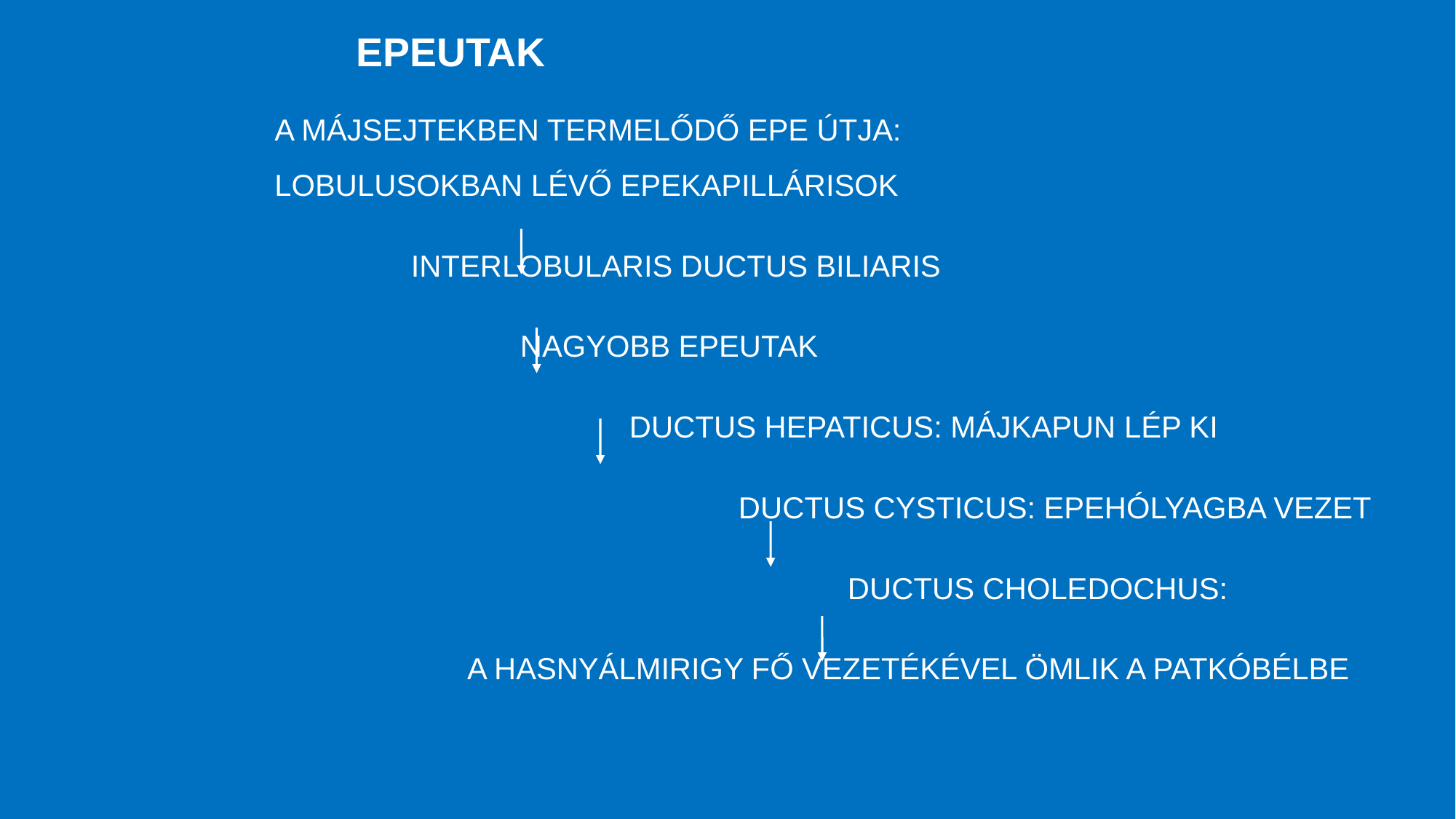

# Epeutak
A májsejtekben termelődő epe útja:

lobulusokban lévő epekapillárisok

		interlobularis ductus biliaris

			nagyobb epeutak

				ductus hepaticus: májkapun lép ki

					ductus cysticus: epehólyagba vezet

						ductus choledochus:

                       a hasnyálmirigy fő vezetékével ömlik a patkóbélbe